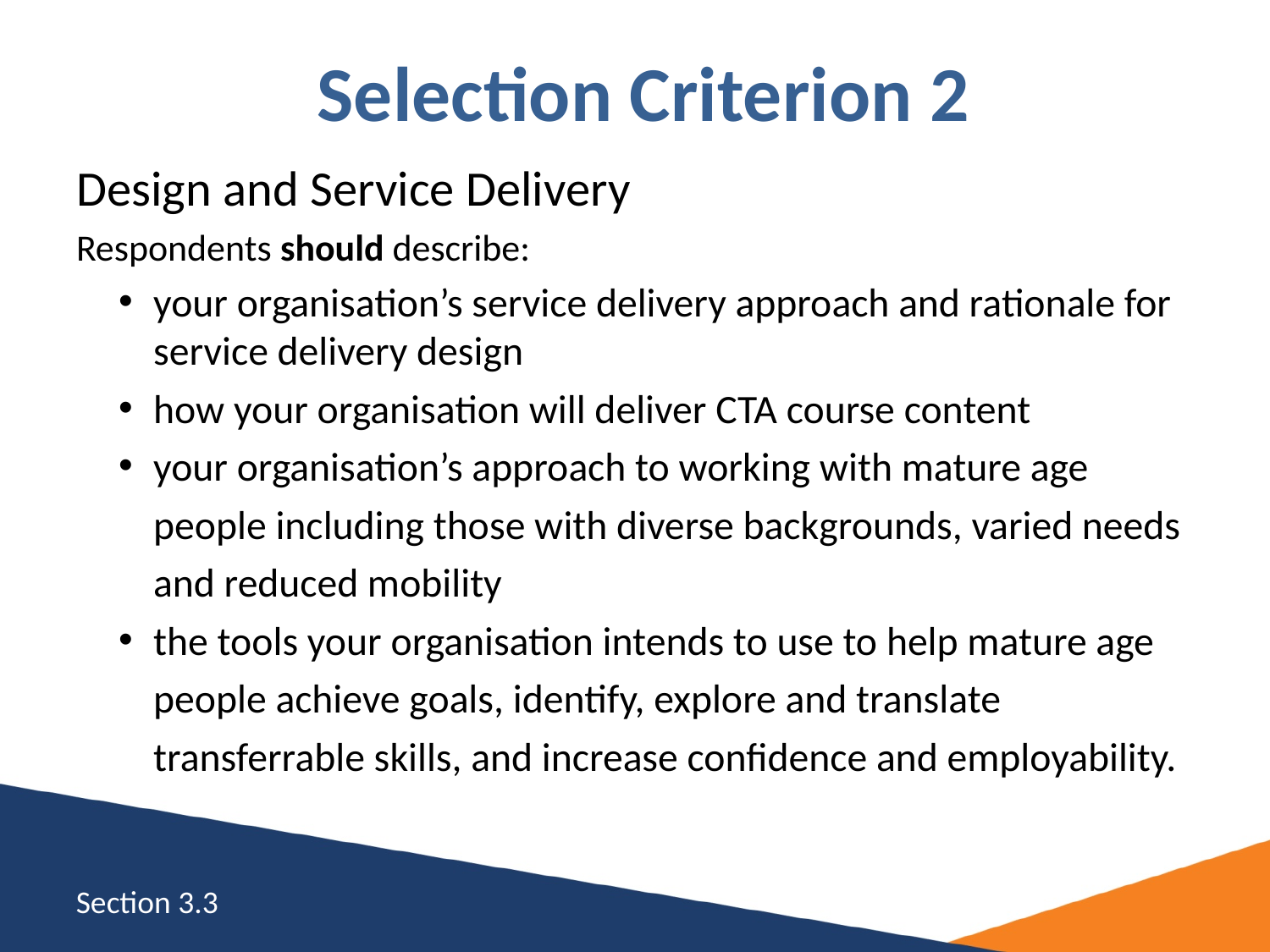

# Selection Criterion 2
Design and Service Delivery
Respondents should describe:
your organisation’s service delivery approach and rationale for service delivery design
how your organisation will deliver CTA course content
your organisation’s approach to working with mature age people including those with diverse backgrounds, varied needs and reduced mobility
the tools your organisation intends to use to help mature age people achieve goals, identify, explore and translate transferrable skills, and increase confidence and employability.
Section 3.3